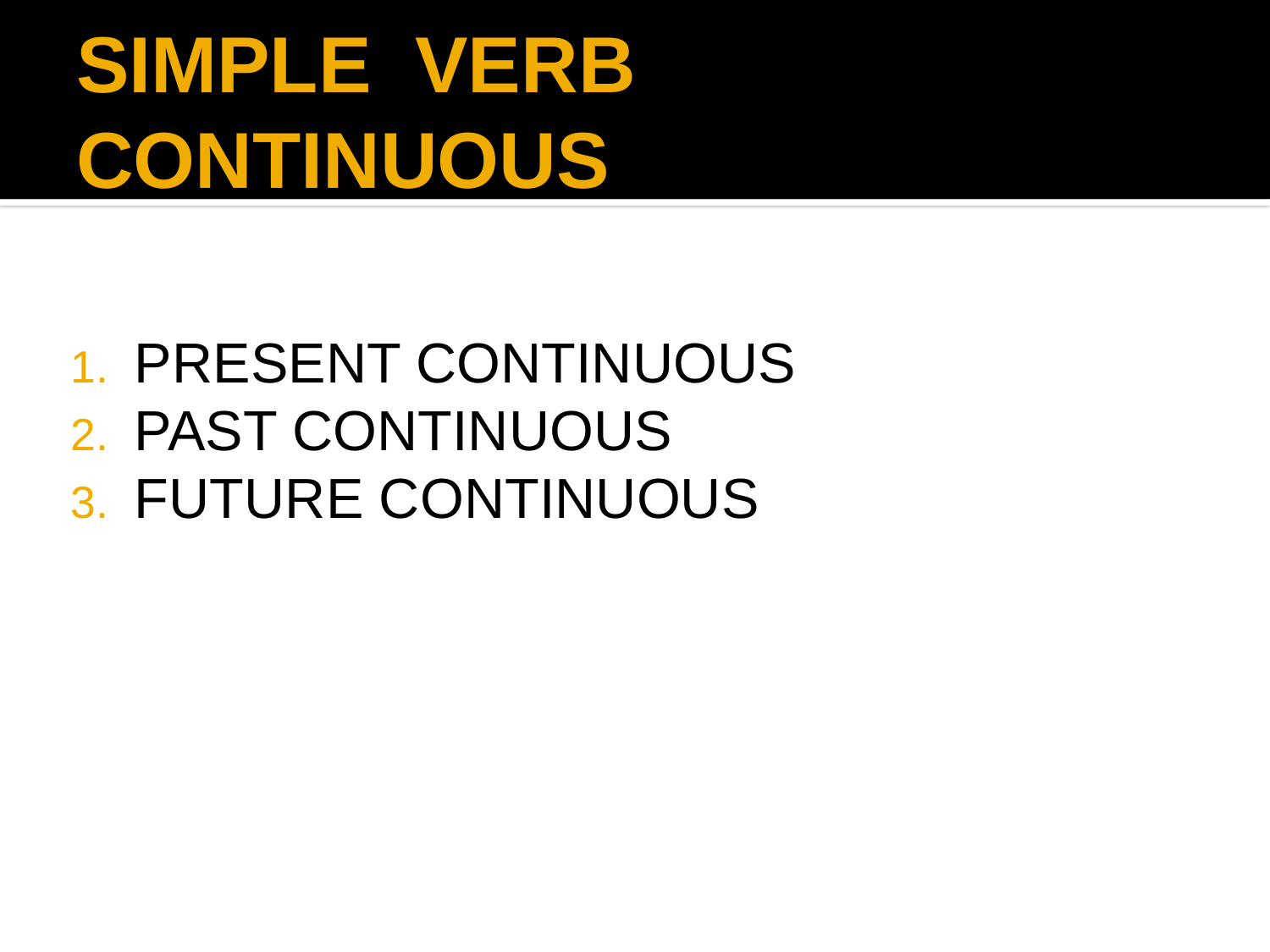

# SIMPLE  VERB  CONTINUOUS

PRESENT CONTINUOUS
PAST CONTINUOUS
FUTURE CONTINUOUS